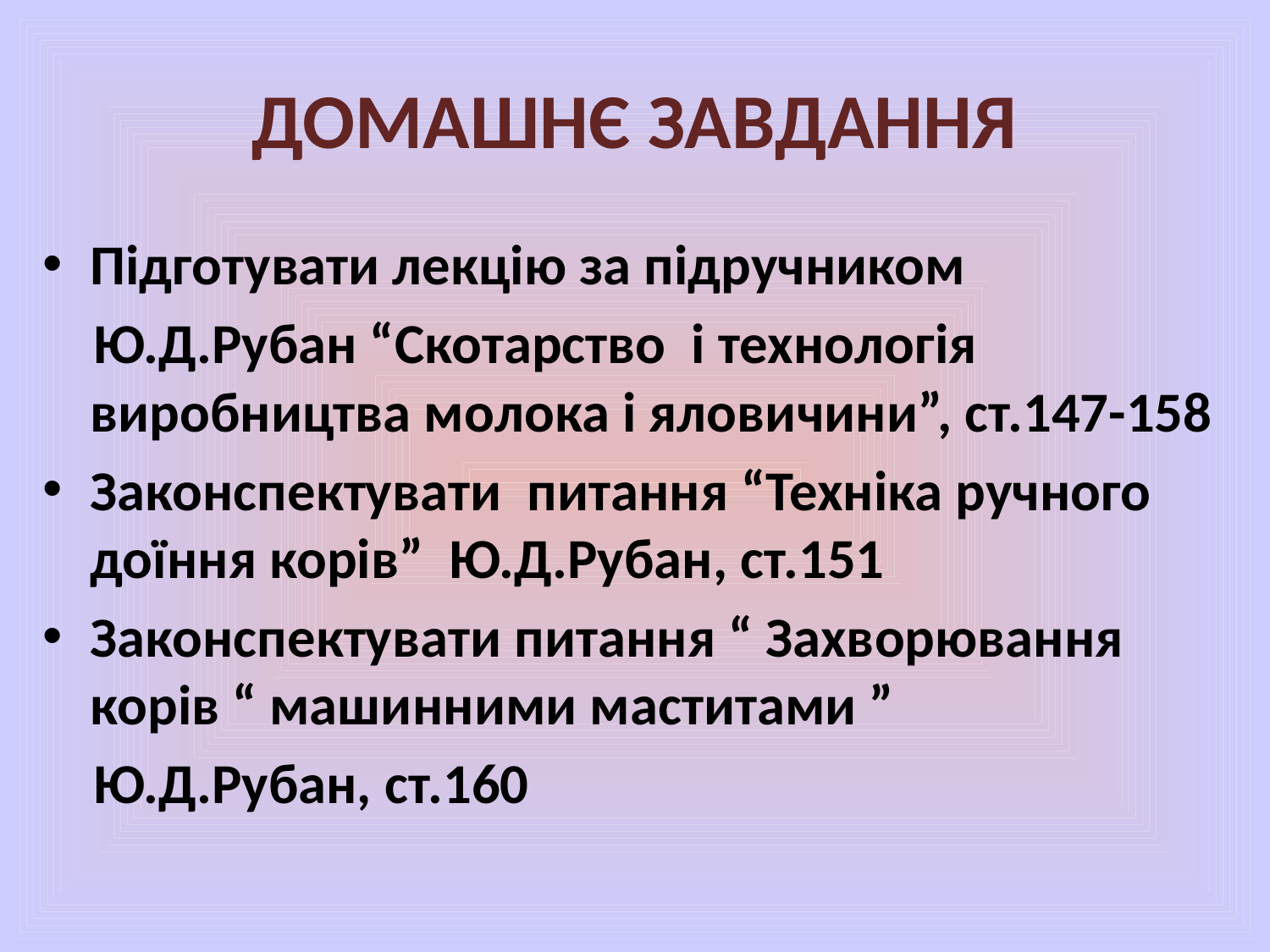

# ДОМАШНЄ ЗАВДАННЯ
Підготувати лекцію за підручником
    Ю.Д.Рубан “Скотарство  і технологія виробництва молока і яловичини”, ст.147-158
Законспектувати  питання “Техніка ручного доїння корів”  Ю.Д.Рубан, ст.151
Законспектувати питання “ Захворювання корів “ машинними маститами ”
    Ю.Д.Рубан, ст.160